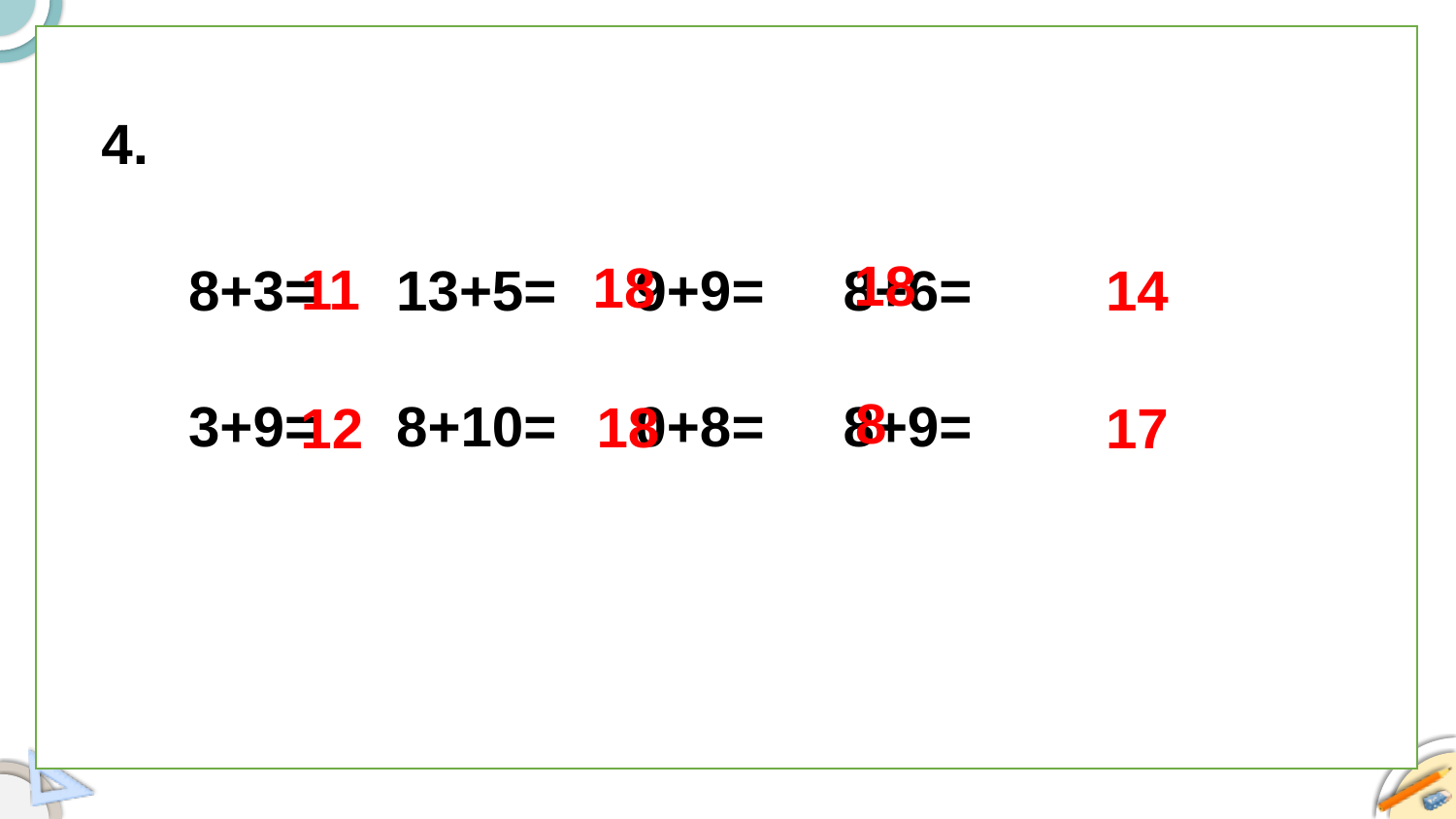

4.
18
18
11
8+3=     13+5=     9+9=     8+6=

3+9=     8+10=     0+8=     8+9=
14
8
18
17
12